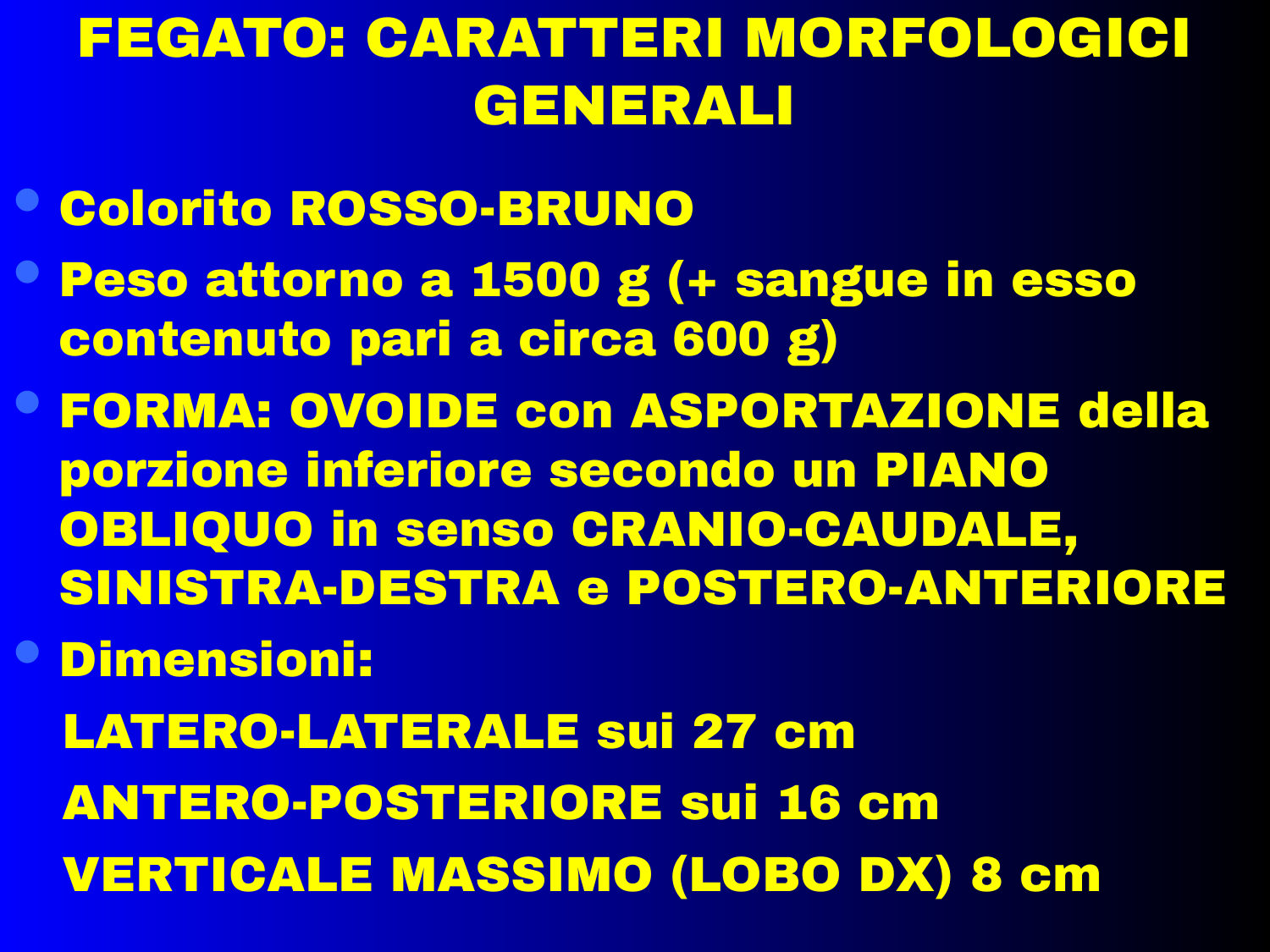

# FEGATO: CARATTERI MORFOLOGICI GENERALI
Colorito ROSSO-BRUNO
Peso attorno a 1500 g (+ sangue in esso contenuto pari a circa 600 g)
FORMA: OVOIDE con ASPORTAZIONE della porzione inferiore secondo un PIANO OBLIQUO in senso CRANIO-CAUDALE, SINISTRA-DESTRA e POSTERO-ANTERIORE
Dimensioni:
   LATERO-LATERALE sui 27 cm
   ANTERO-POSTERIORE sui 16 cm
   VERTICALE MASSIMO (LOBO DX) 8 cm